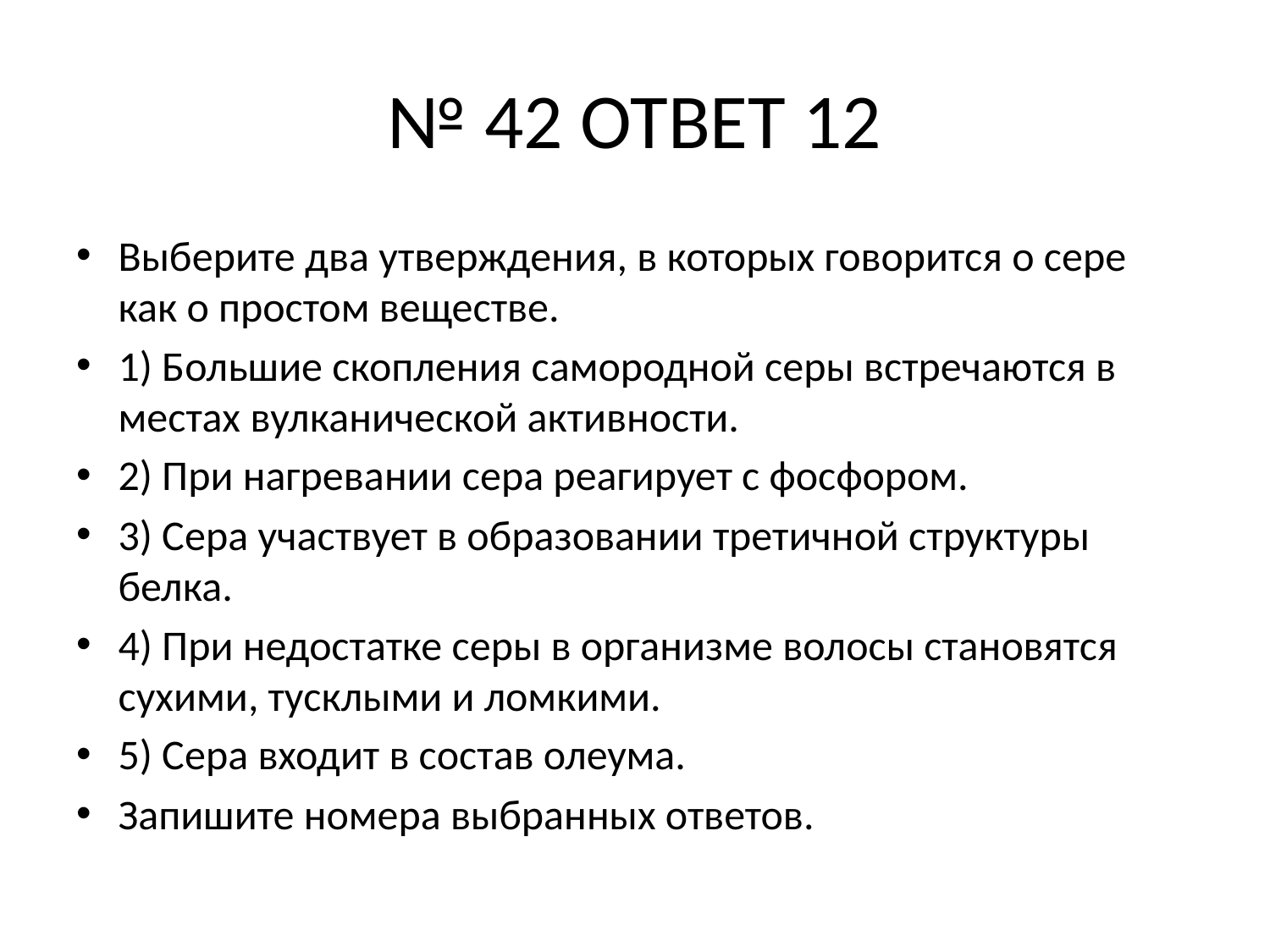

# № 42 ОТВЕТ 12
Выберите два утверждения, в которых говорится о сере как о простом веществе.
1) Большие скопления самородной серы встречаются в местах вулканической активности.
2) При нагревании сера реагирует с фосфором.
3) Сера участвует в образовании третичной структуры белка.
4) При недостатке серы в организме волосы становятся сухими, тусклыми и ломкими.
5) Сера входит в состав олеума.
Запишите номера выбранных ответов.